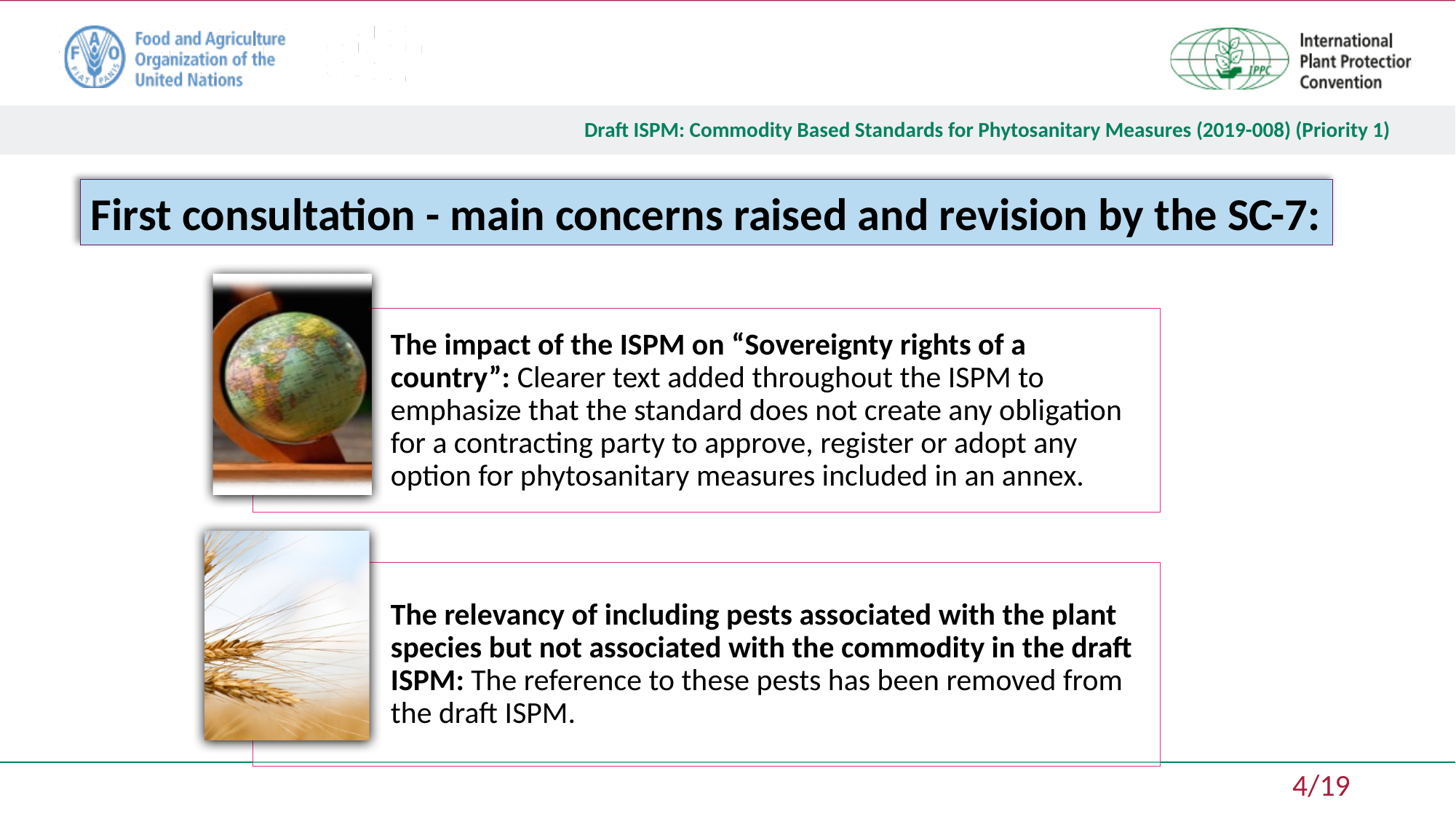

First consultation - main concerns raised and revision by the SC-7:
The impact of the ISPM on “Sovereignty rights of a country”: Clearer text added throughout the ISPM to emphasize that the standard does not create any obligation for a contracting party to approve, register or adopt any option for phytosanitary measures included in an annex.
The relevancy of including pests associated with the plant species but not associated with the commodity in the draft ISPM: The reference to these pests has been removed from the draft ISPM.